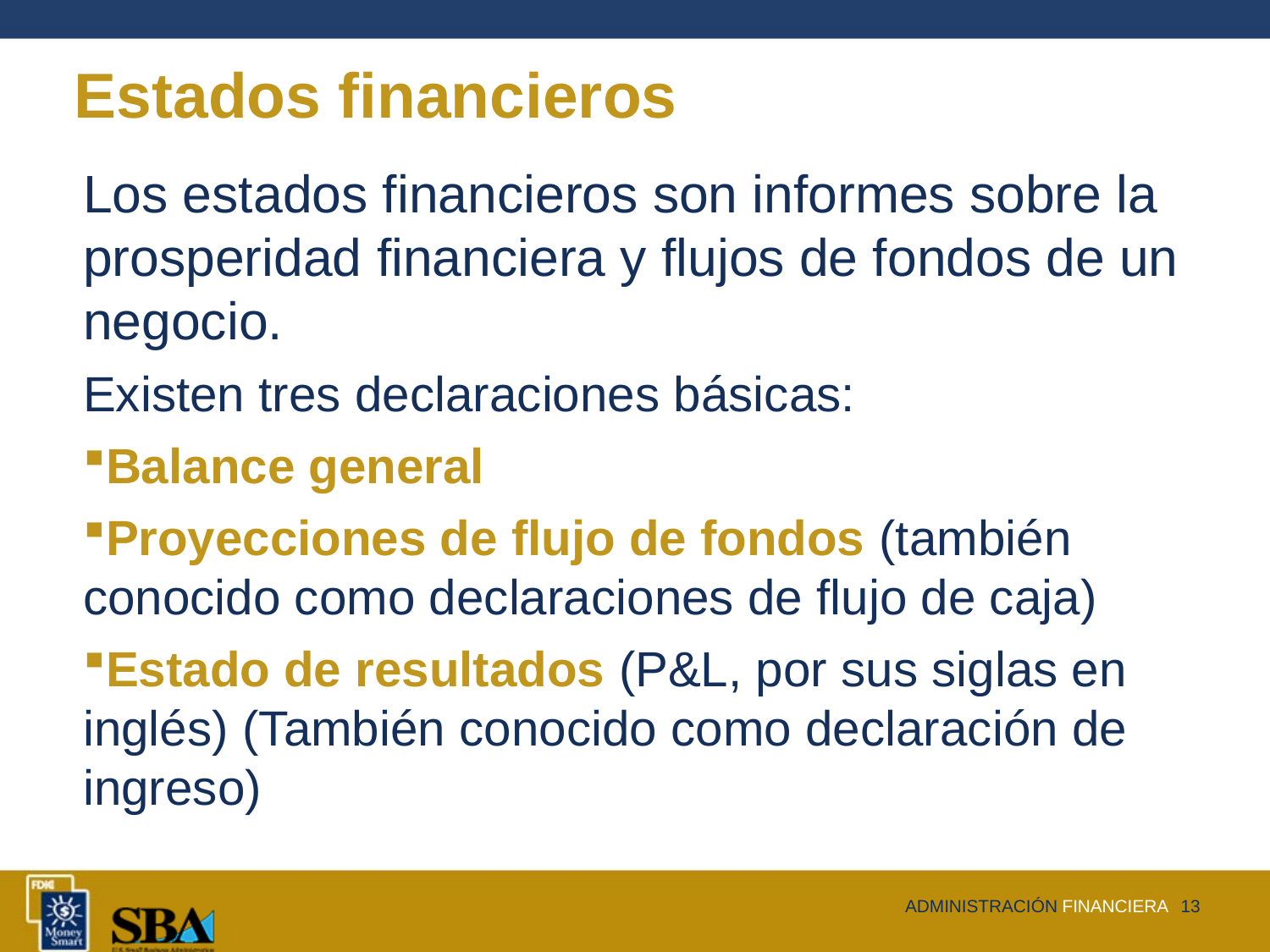

# Estados financieros
Los estados financieros son informes sobre la prosperidad financiera y flujos de fondos de un negocio.
Existen tres declaraciones básicas:
Balance general
Proyecciones de flujo de fondos (también conocido como declaraciones de flujo de caja)
Estado de resultados (P&L, por sus siglas en inglés) (También conocido como declaración de ingreso)